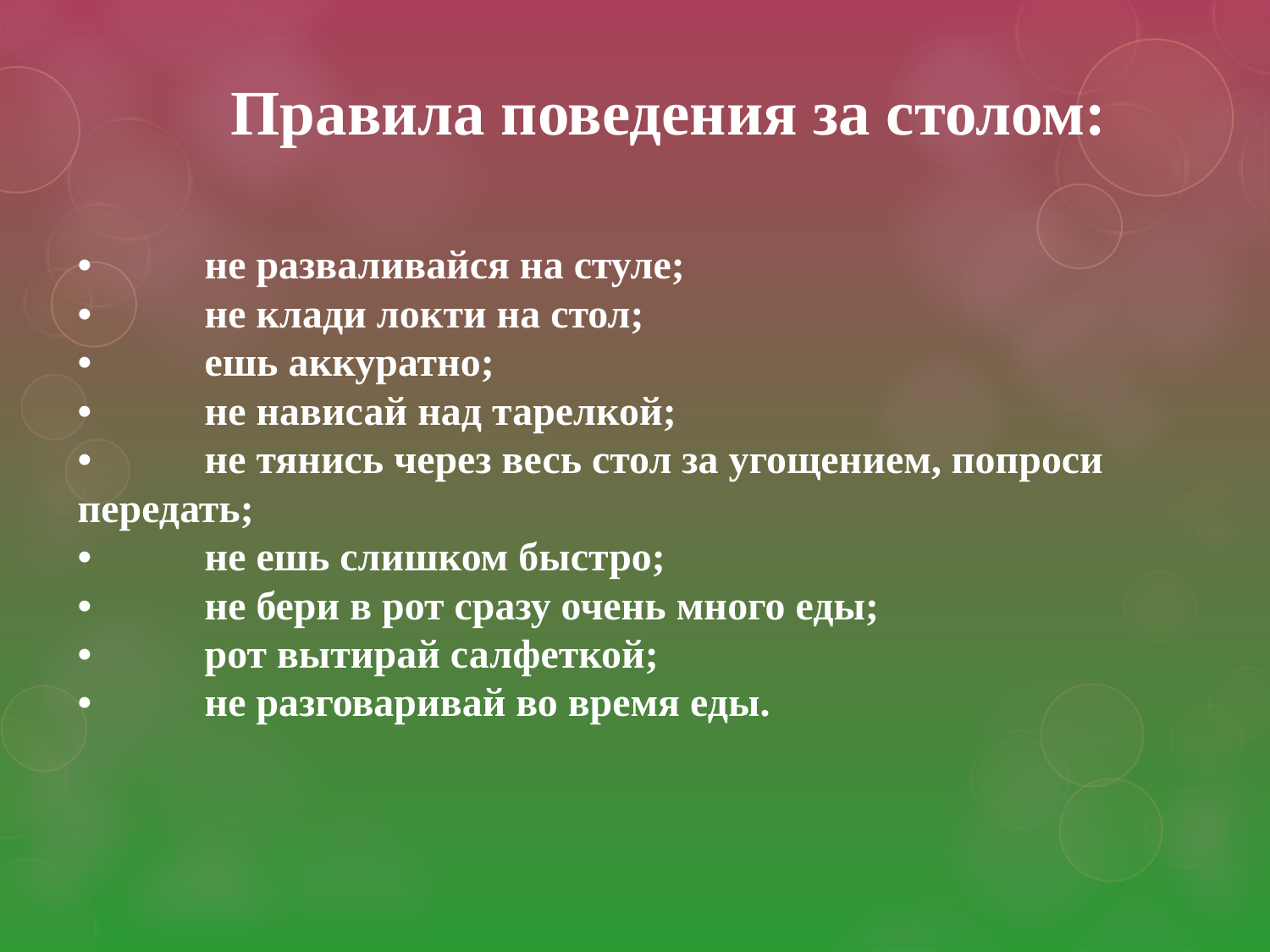

Правила поведения за столом:
# •	не разваливайся на стуле; •	не клади локти на стол; •	ешь аккуратно; •	не нависай над тарелкой; •	не тянись через весь стол за угощением, попроси передать; •	не ешь слишком быстро; •	не бери в рот сразу очень много еды; •	рот вытирай салфеткой; •	не разговаривай во время еды.